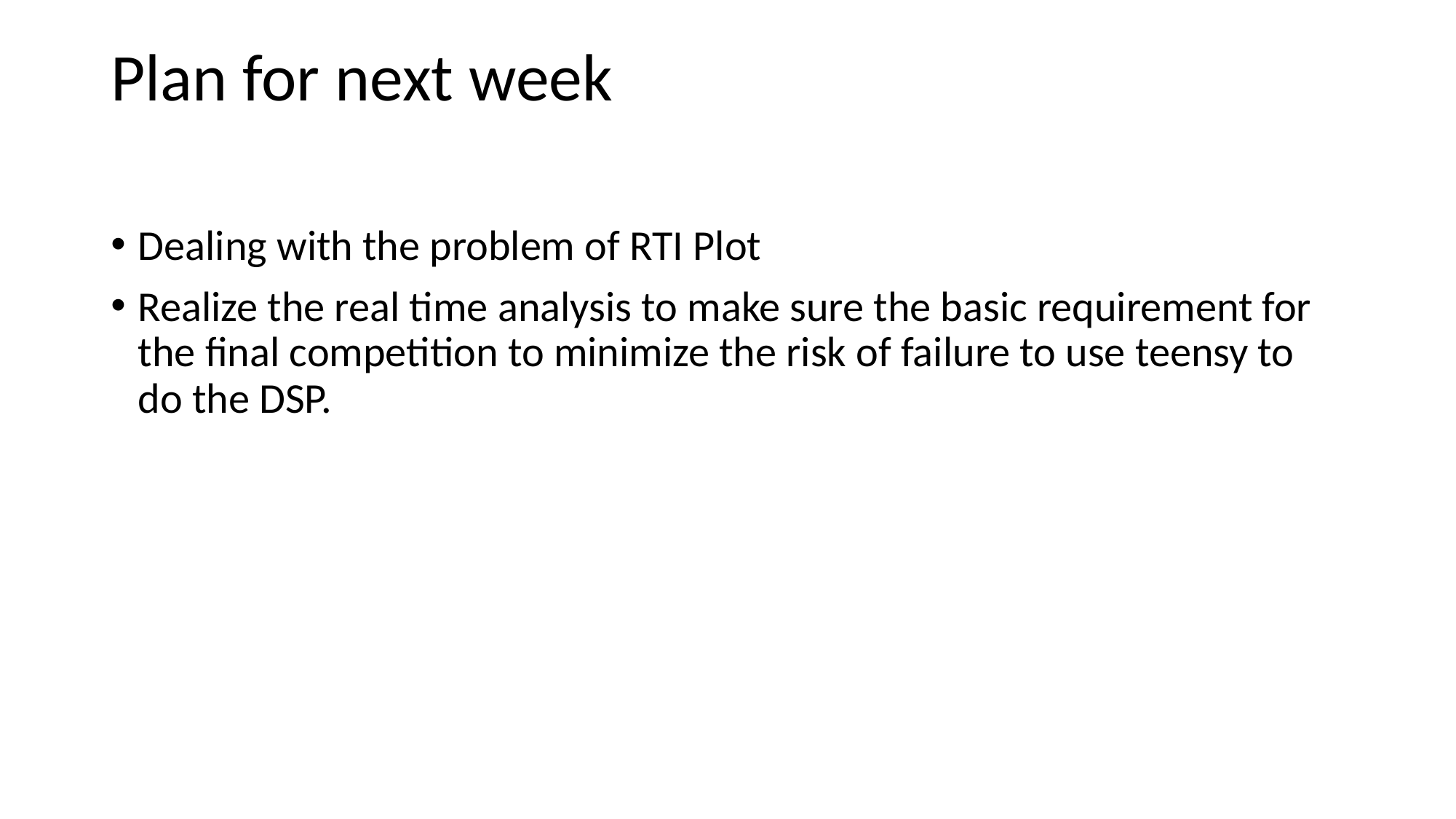

# Plan for next week
Dealing with the problem of RTI Plot
Realize the real time analysis to make sure the basic requirement for the final competition to minimize the risk of failure to use teensy to do the DSP.